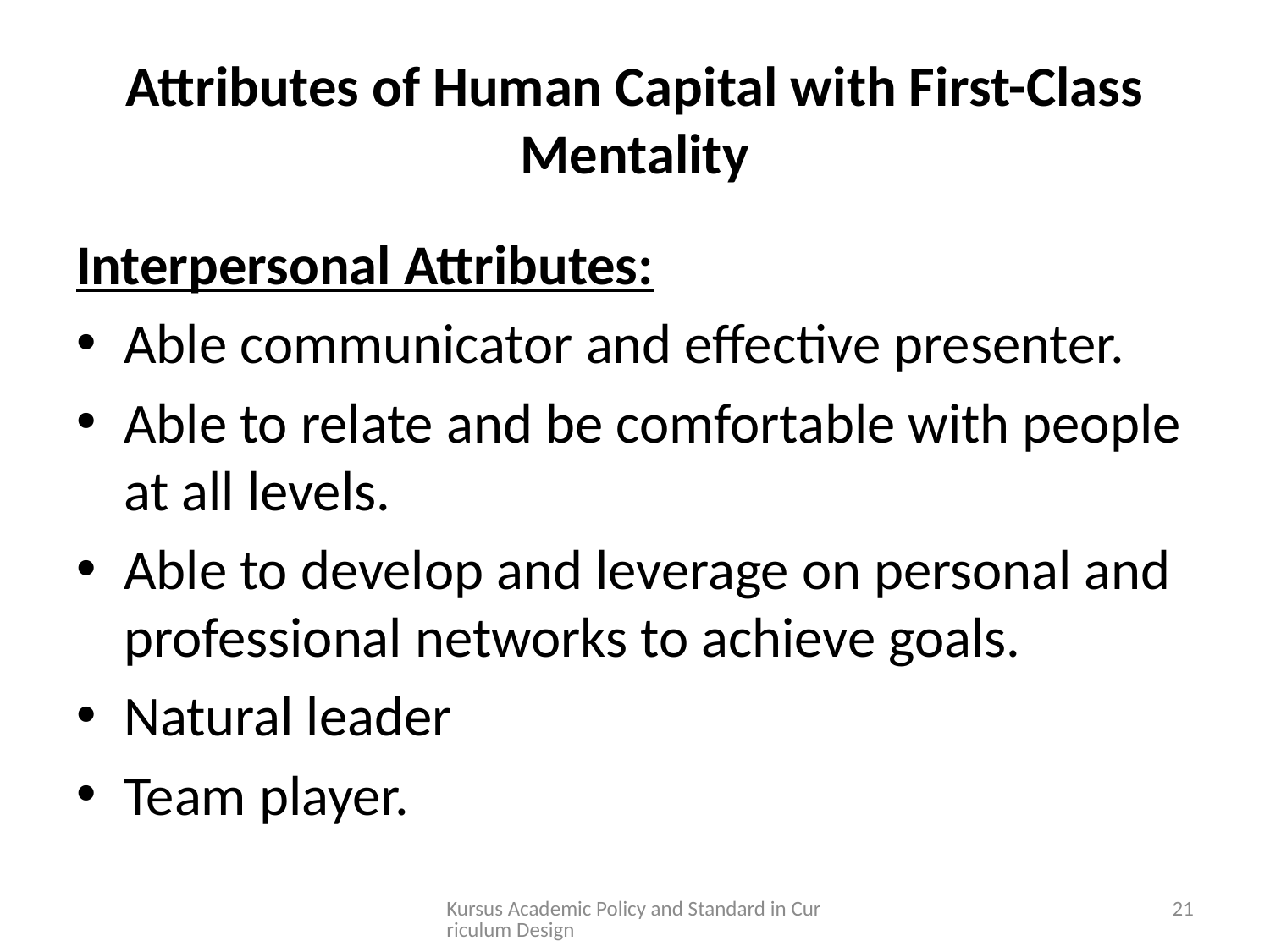

# Attributes of Human Capital with First-Class Mentality
Interpersonal Attributes:
Able communicator and effective presenter.
Able to relate and be comfortable with people at all levels.
Able to develop and leverage on personal and professional networks to achieve goals.
Natural leader
Team player.
Kursus Academic Policy and Standard in Curriculum Design
21